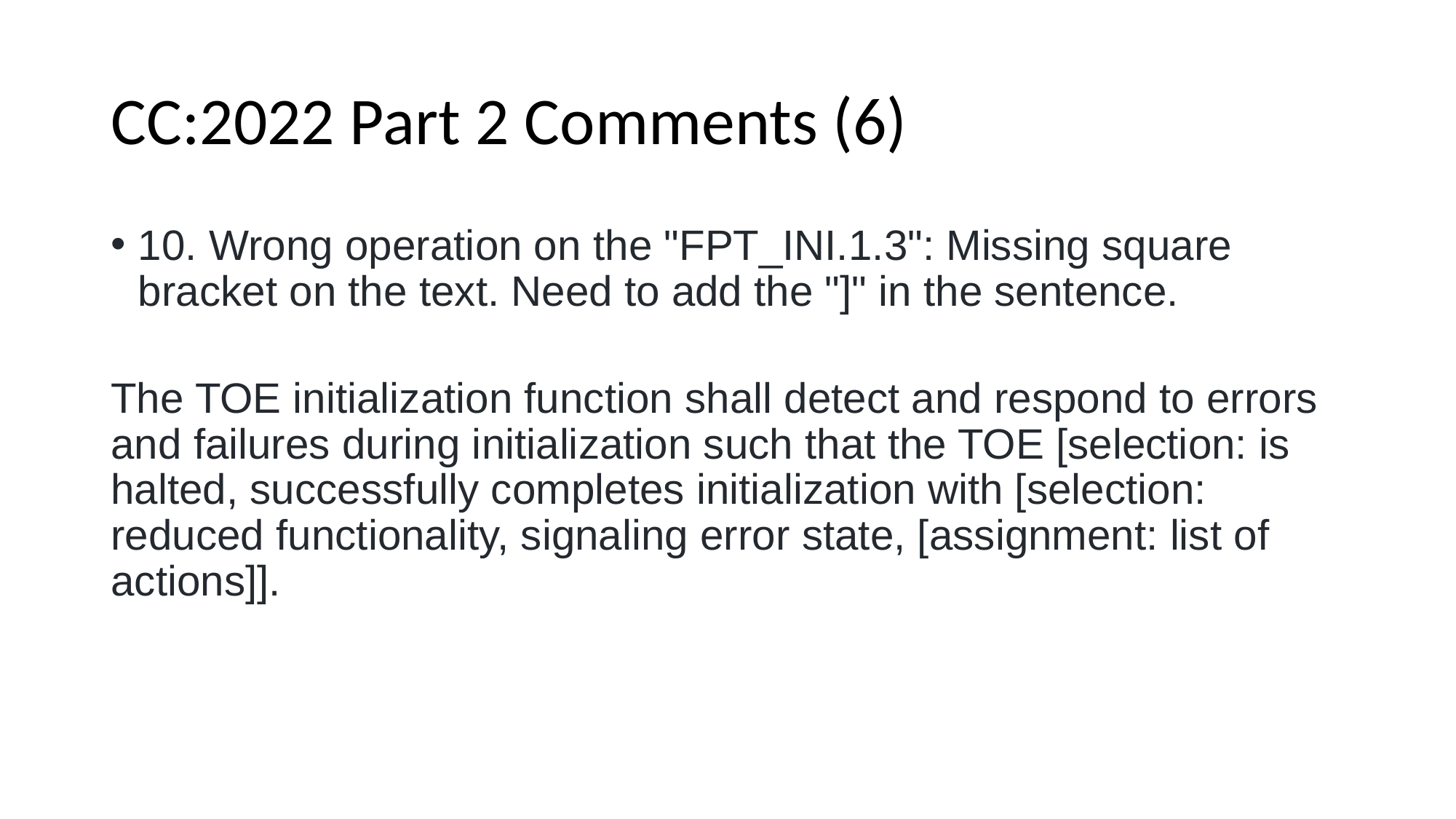

# CC:2022 Part 2 Comments (6)
10. Wrong operation on the "FPT_INI.1.3": Missing square bracket on the text. Need to add the "]" in the sentence.
The TOE initialization function shall detect and respond to errors and failures during initialization such that the TOE [selection: is halted, successfully completes initialization with [selection: reduced functionality, signaling error state, [assignment: list of actions]].